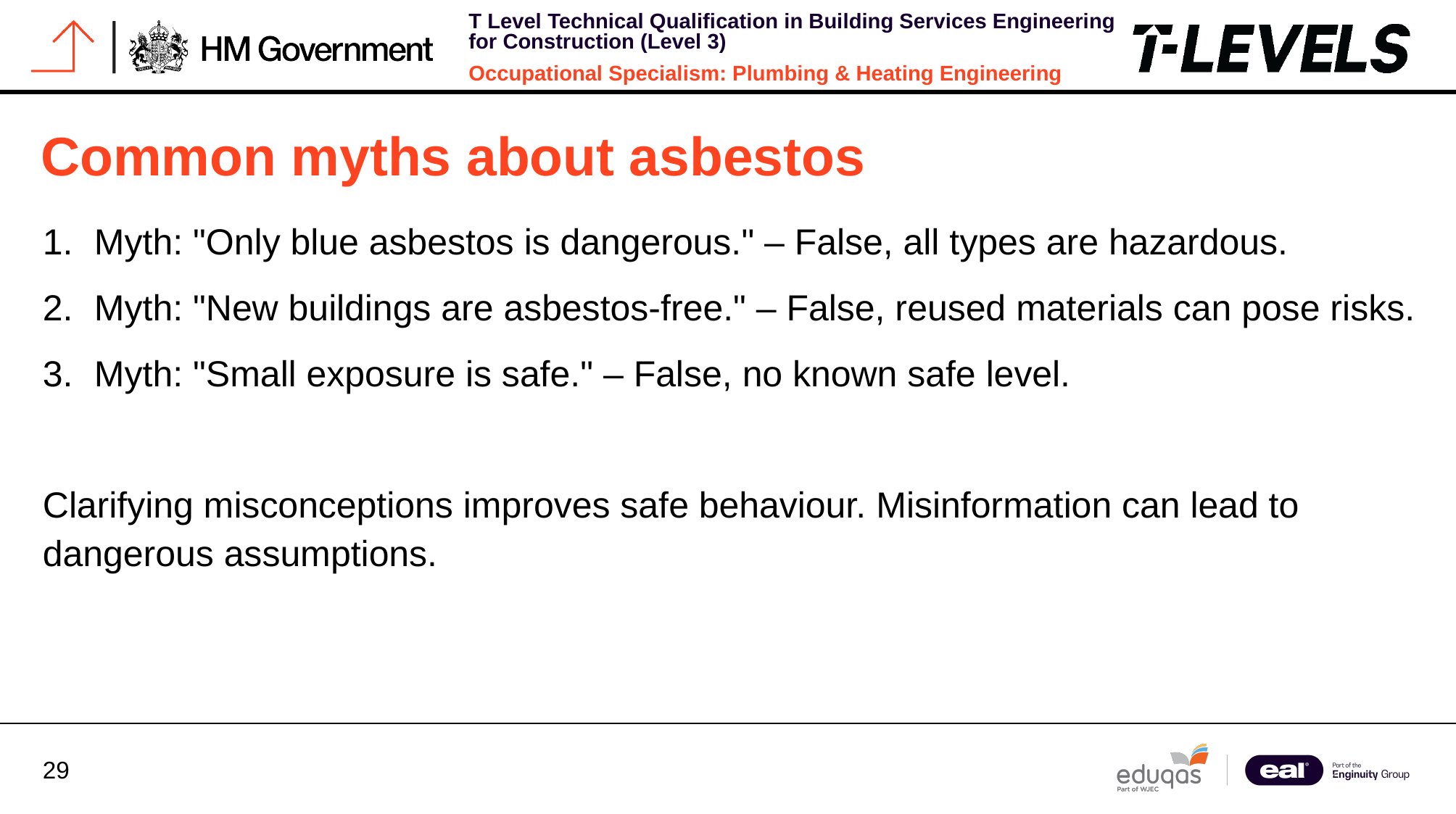

# Common myths about asbestos
Myth: "Only blue asbestos is dangerous." – False, all types are hazardous.
Myth: "New buildings are asbestos-free." – False, reused materials can pose risks.
Myth: "Small exposure is safe." – False, no known safe level.

Clarifying misconceptions improves safe behaviour. Misinformation can lead to dangerous assumptions.